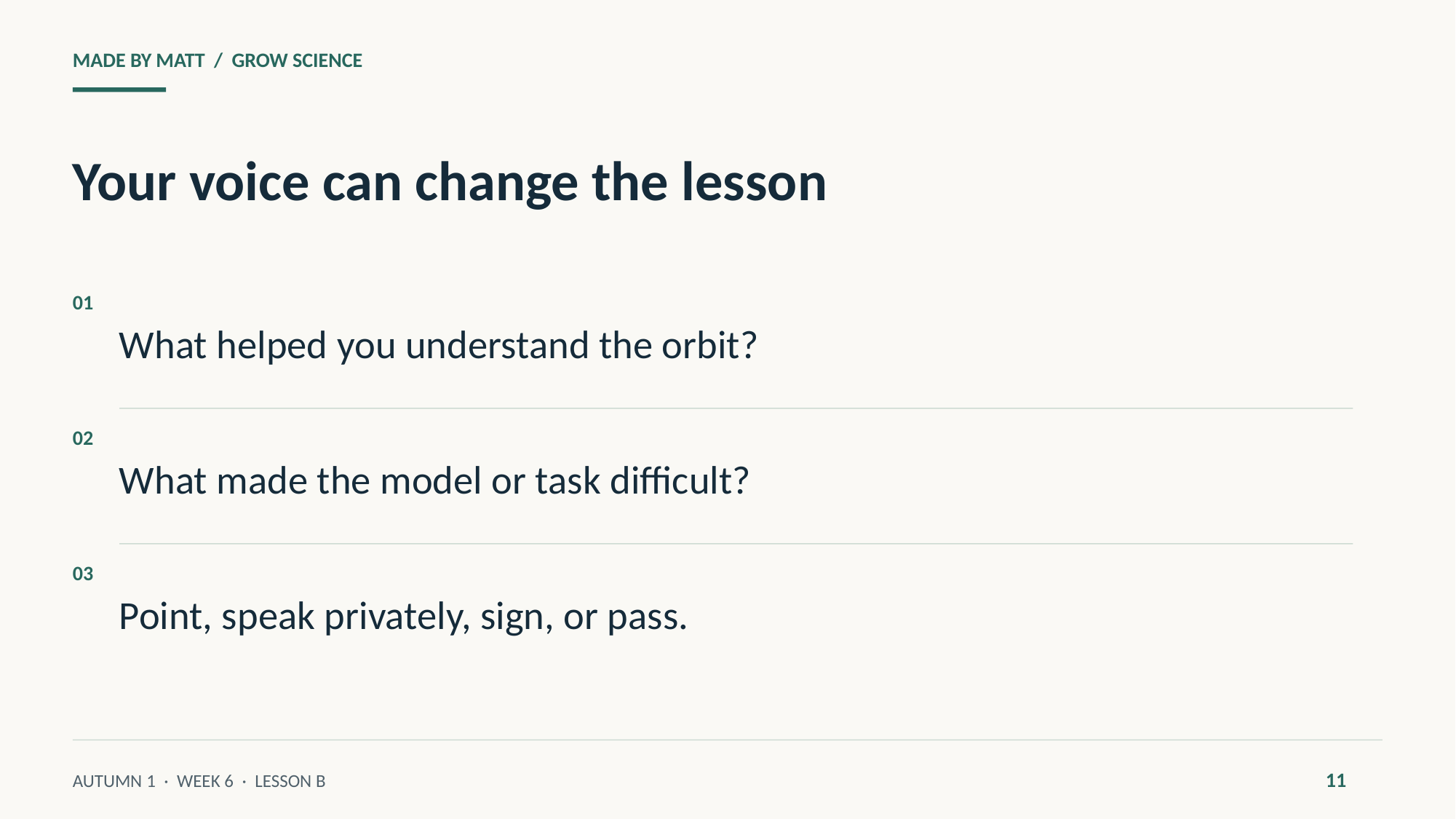

MADE BY MATT  /  GROW SCIENCE

Your voice can change the lesson
What helped you understand the orbit?
01

What made the model or task difficult?
02

Point, speak privately, sign, or pass.
03

11
AUTUMN 1  ·  WEEK 6  ·  LESSON B